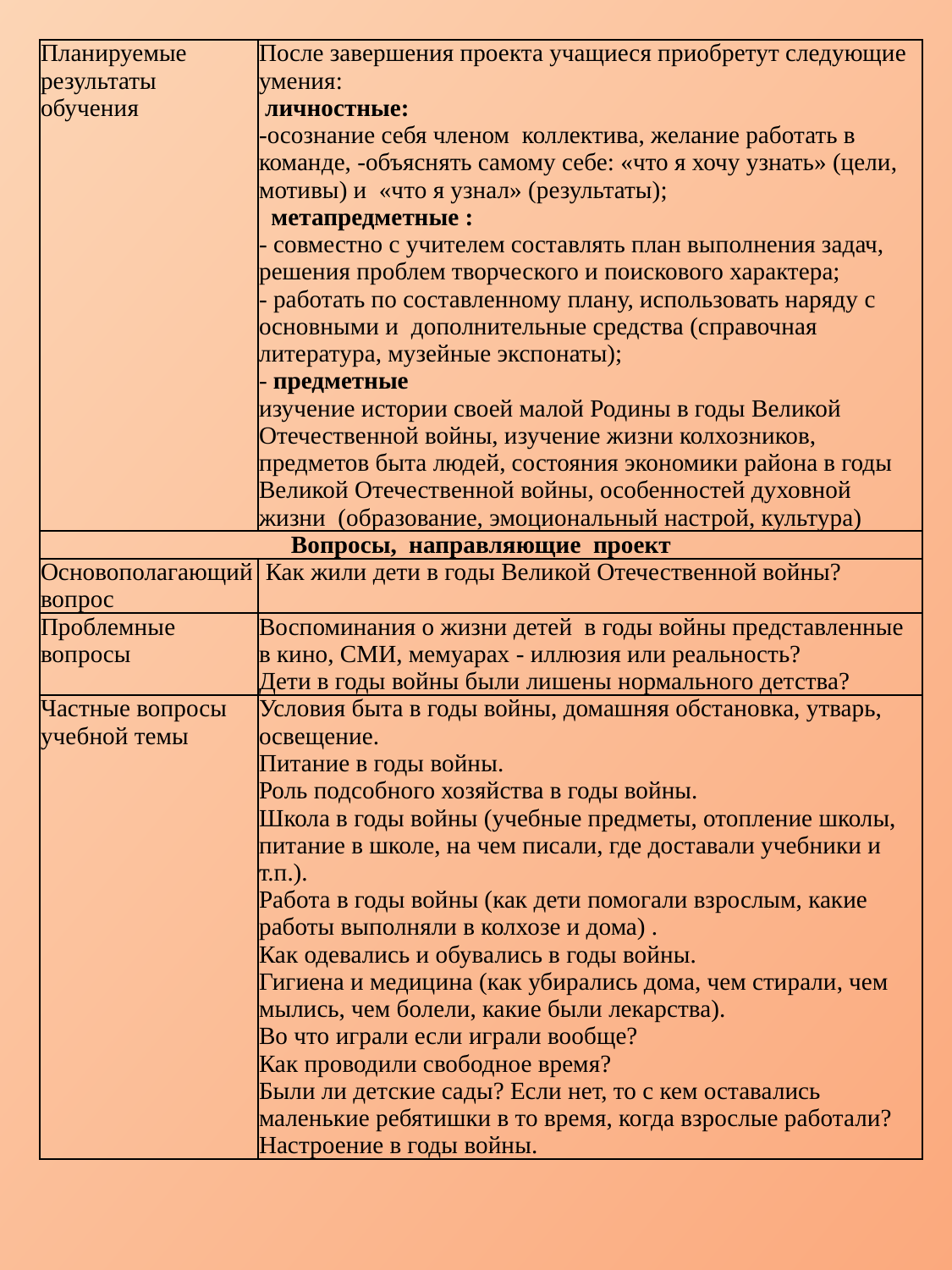

| Планируемые результаты обучения | После завершения проекта учащиеся приобретут следующие умения:  личностные: -осознание себя членом  коллектива, желание работать в команде, -объяснять самому себе: «что я хочу узнать» (цели, мотивы) и  «что я узнал» (результаты);   метапредметные : - совместно с учителем составлять план выполнения задач, решения проблем творческого и поискового характера; - работать по составленному плану, использовать наряду с основными и  дополнительные средства (справочная литература, музейные экспонаты); - предметные изучение истории своей малой Родины в годы Великой Отечественной войны, изучение жизни колхозников, предметов быта людей, состояния экономики района в годы Великой Отечественной войны, особенностей духовной жизни (образование, эмоциональный настрой, культура) |
| --- | --- |
| Вопросы, направляющие проект |  |
| Основополагающий вопрос | Как жили дети в годы Великой Отечественной войны? |
| Проблемные вопросы | Воспоминания о жизни детей в годы войны представленные в кино, СМИ, мемуарах - иллюзия или реальность? Дети в годы войны были лишены нормального детства? |
| Частные вопросы учебной темы | Условия быта в годы войны, домашняя обстановка, утварь, освещение. Питание в годы войны. Роль подсобного хозяйства в годы войны. Школа в годы войны (учебные предметы, отопление школы, питание в школе, на чем писали, где доставали учебники и т.п.). Работа в годы войны (как дети помогали взрослым, какие работы выполняли в колхозе и дома) . Как одевались и обувались в годы войны. Гигиена и медицина (как убирались дома, чем стирали, чем мылись, чем болели, какие были лекарства). Во что играли если играли вообще? Как проводили свободное время? Были ли детские сады? Если нет, то с кем оставались маленькие ребятишки в то время, когда взрослые работали? Настроение в годы войны. |